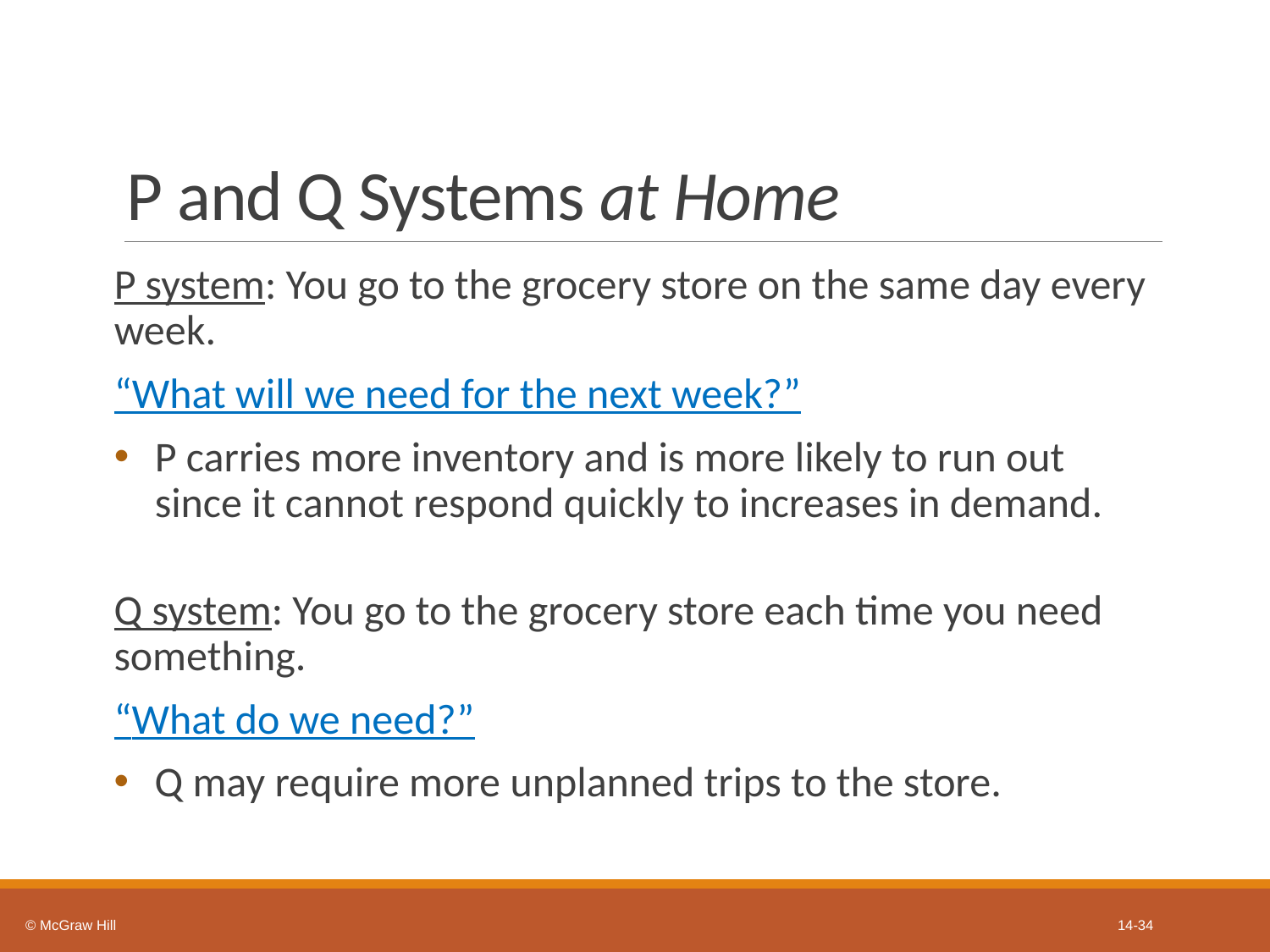

# P and Q Systems at Home
P system: You go to the grocery store on the same day every week.
“What will we need for the next week?”
P carries more inventory and is more likely to run out since it cannot respond quickly to increases in demand.
Q system: You go to the grocery store each time you need something.
“What do we need?”
Q may require more unplanned trips to the store.